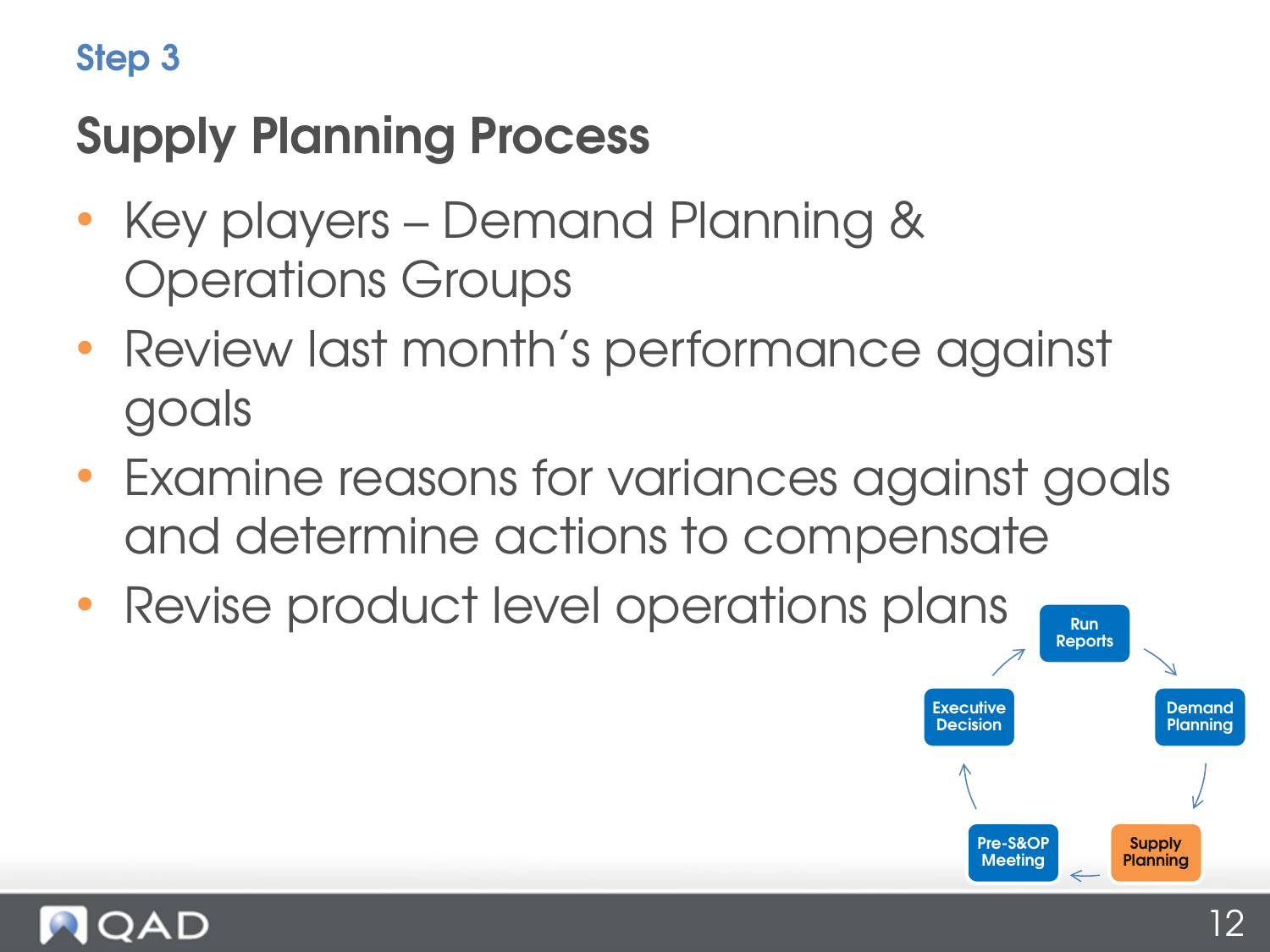

Step 3
# Supply Planning Process
Key players – Demand Planning & Operations Groups
Review last month’s performance against goals
Examine reasons for variances against goals and determine actions to compensate
Revise product level operations plans

Run Reports
Demand Planning
Supply Planning
Pre-S&OP Meeting
Executive Decision
12